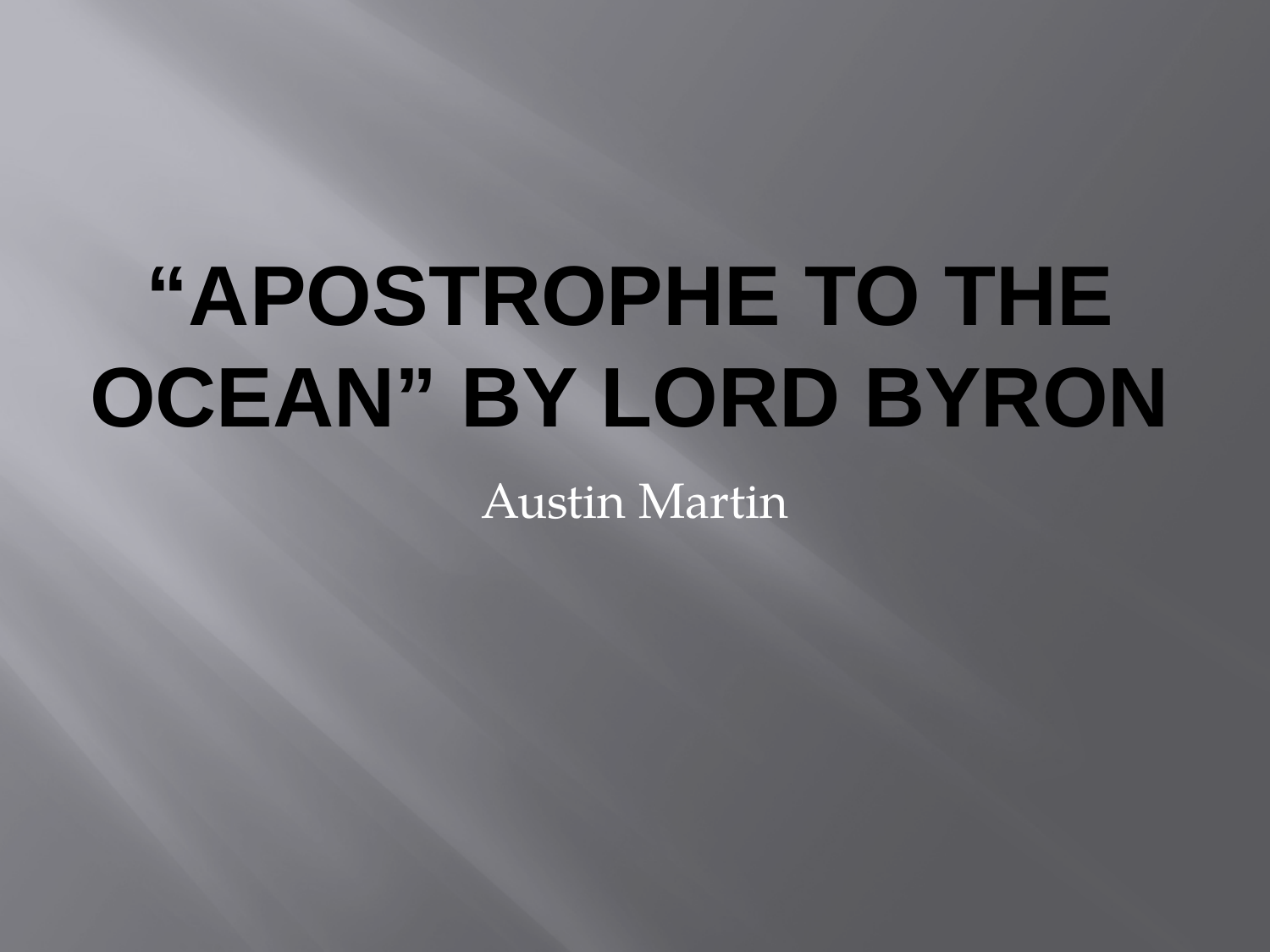

# “Apostrophe to the Ocean” by Lord Byron
Austin Martin